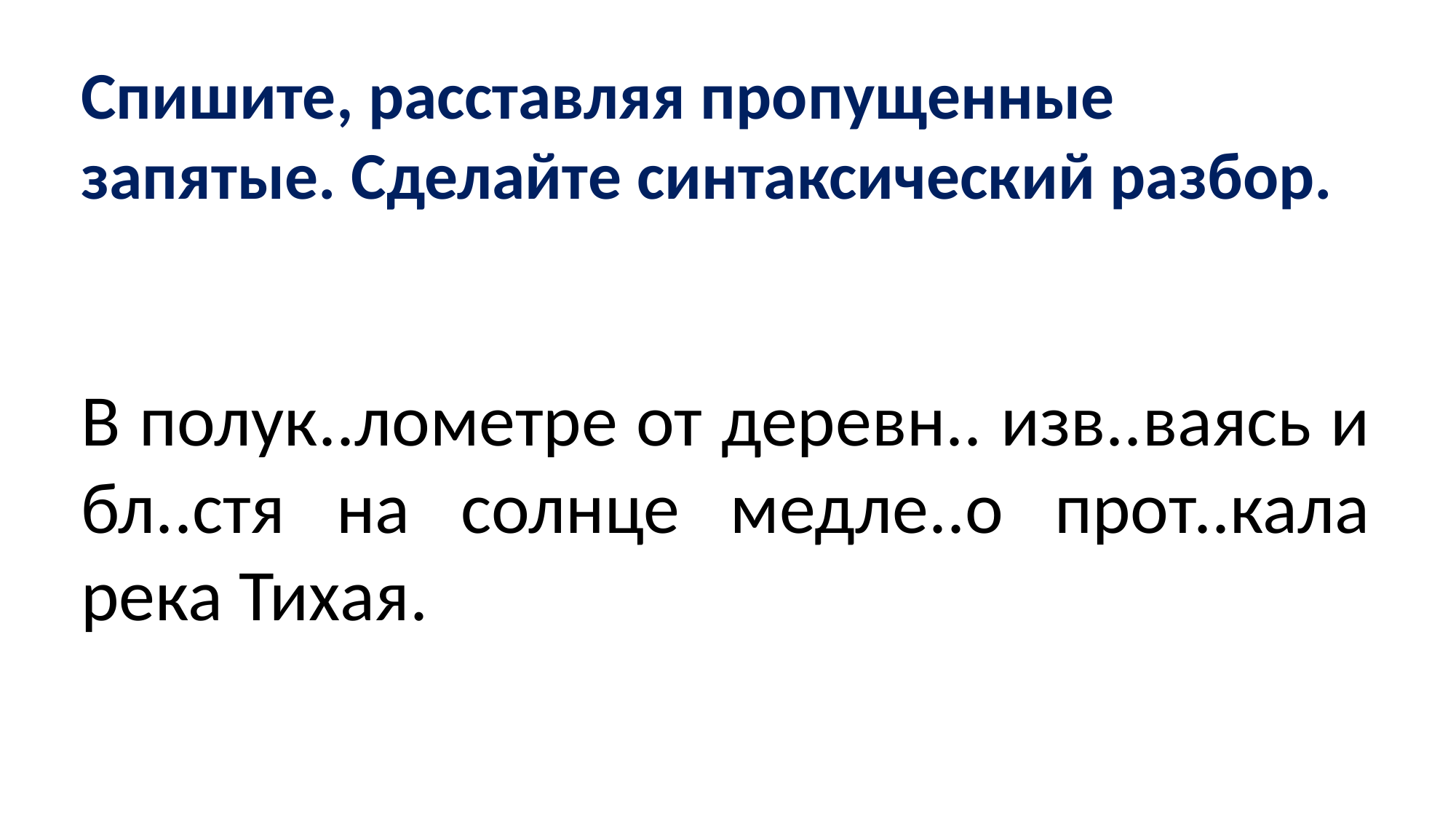

Спишите, расставляя пропущенные запятые. Сделайте синтаксический разбор.

В полук..лометре от деревн.. изв..ваясь и бл..стя на солнце медле..о прот..кала река Тихая.